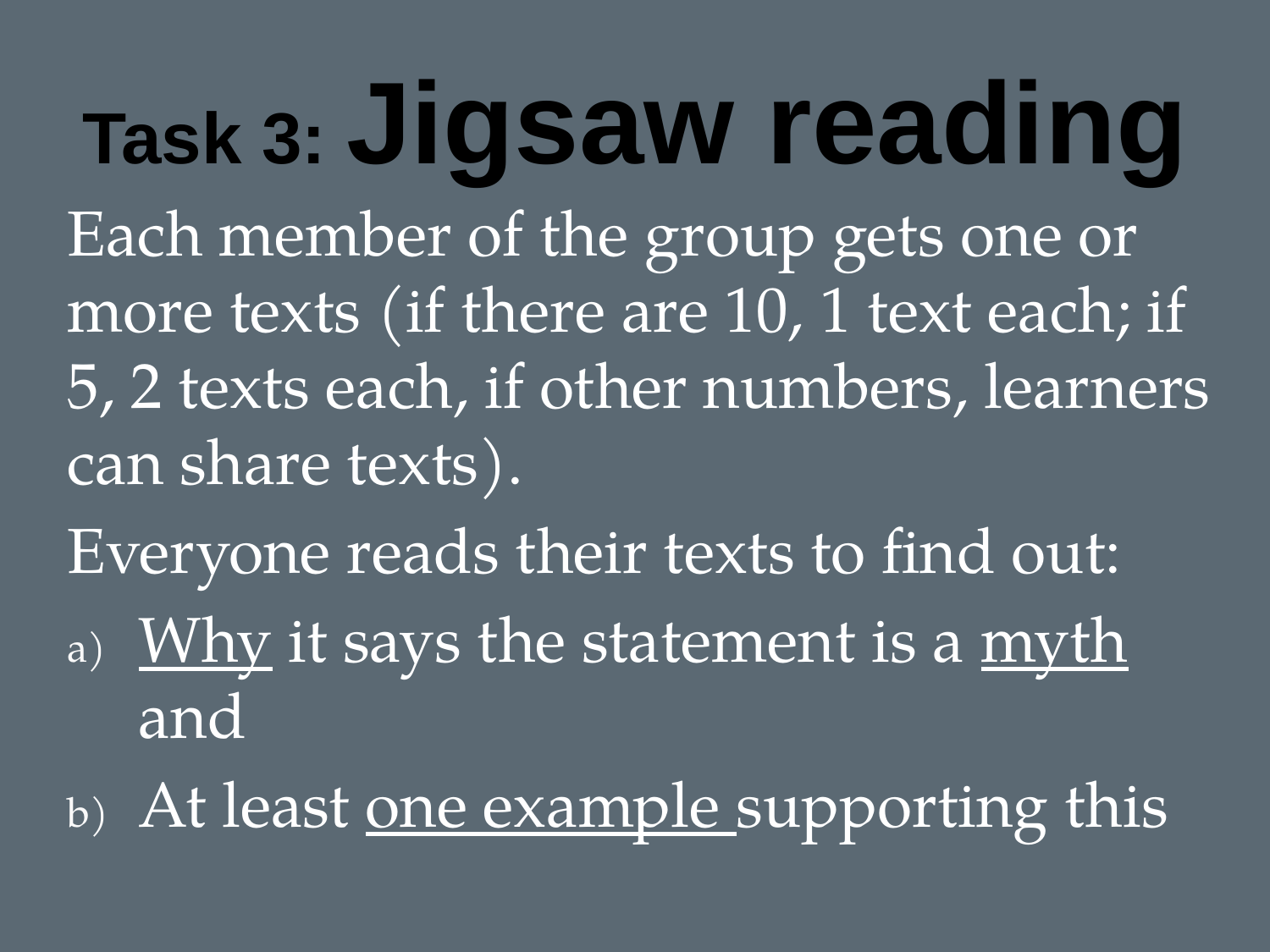

# Task 3: Jigsaw reading
Each member of the group gets one or more texts (if there are 10, 1 text each; if 5, 2 texts each, if other numbers, learners can share texts).
Everyone reads their texts to find out:
Why it says the statement is a myth and
At least one example supporting this